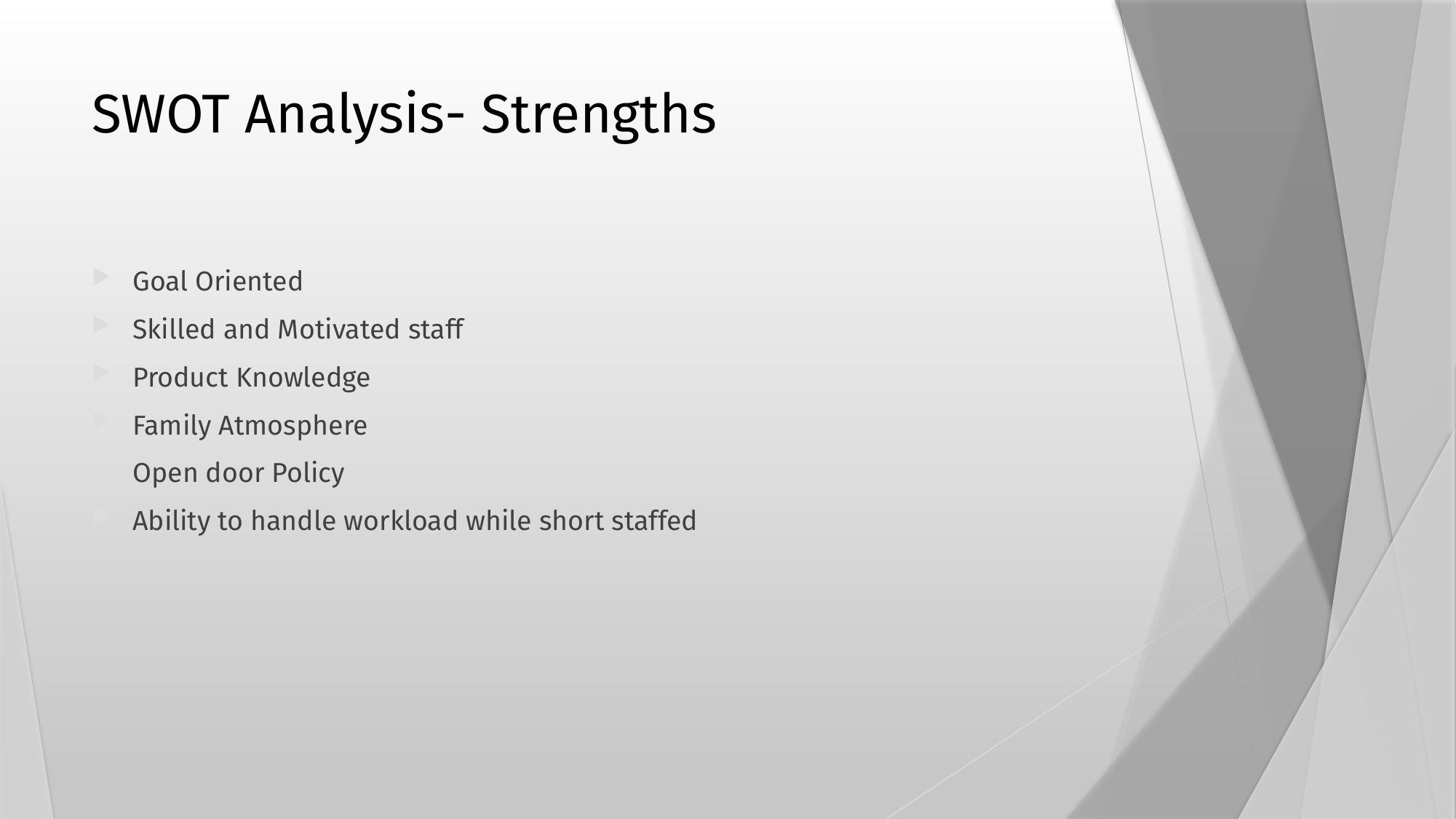

# SWOT Analysis- Strengths
Goal Oriented
Skilled and Motivated staff
Product Knowledge
Family Atmosphere
Open door Policy
Ability to handle workload while short staffed